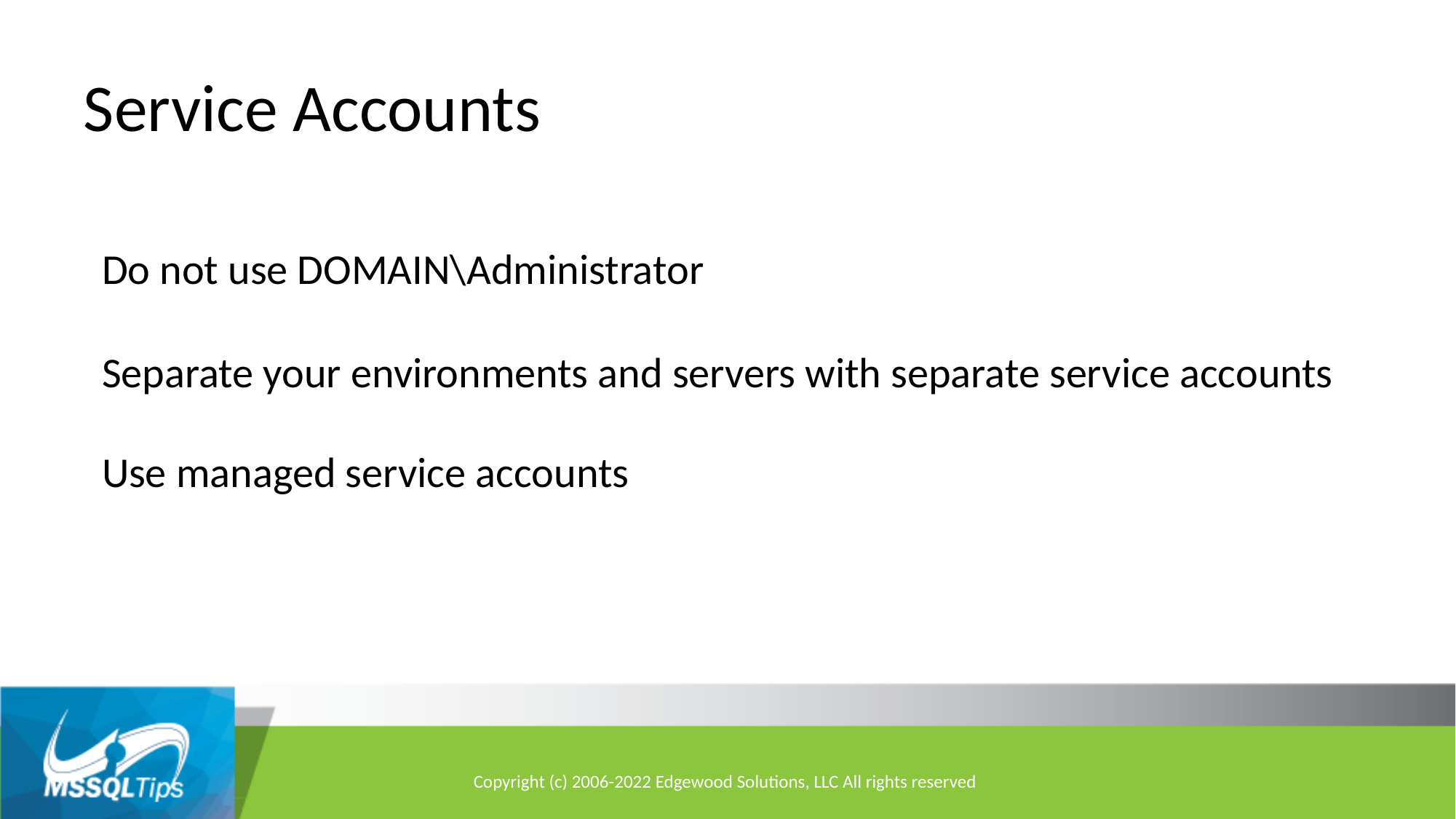

# Service Accounts
Do not use DOMAIN\Administrator
Separate your environments and servers with separate service accounts
Use managed service accounts